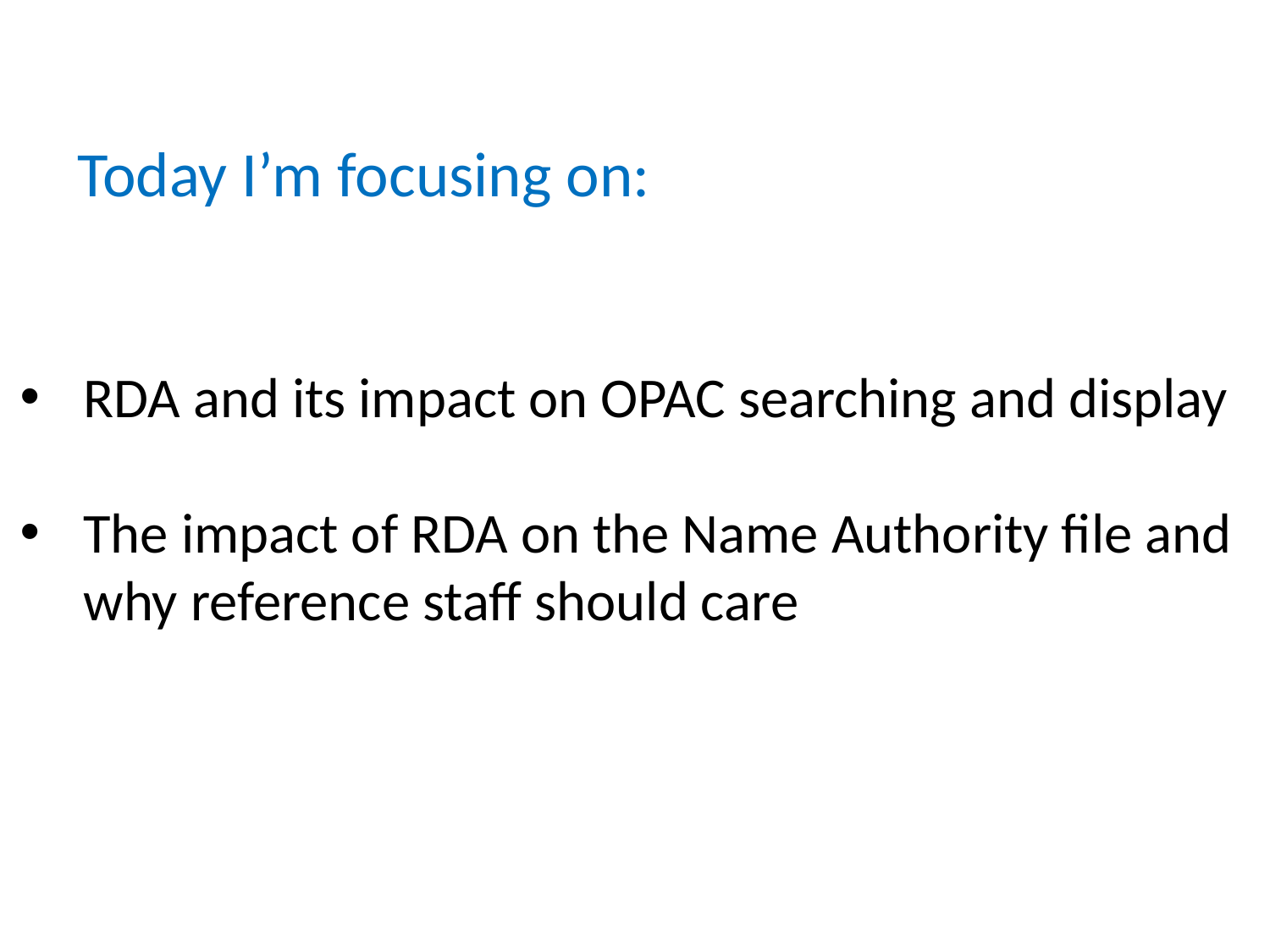

Today I’m focusing on:

RDA and its impact on OPAC searching and display

The impact of RDA on the Name Authority file and
why reference staff should care